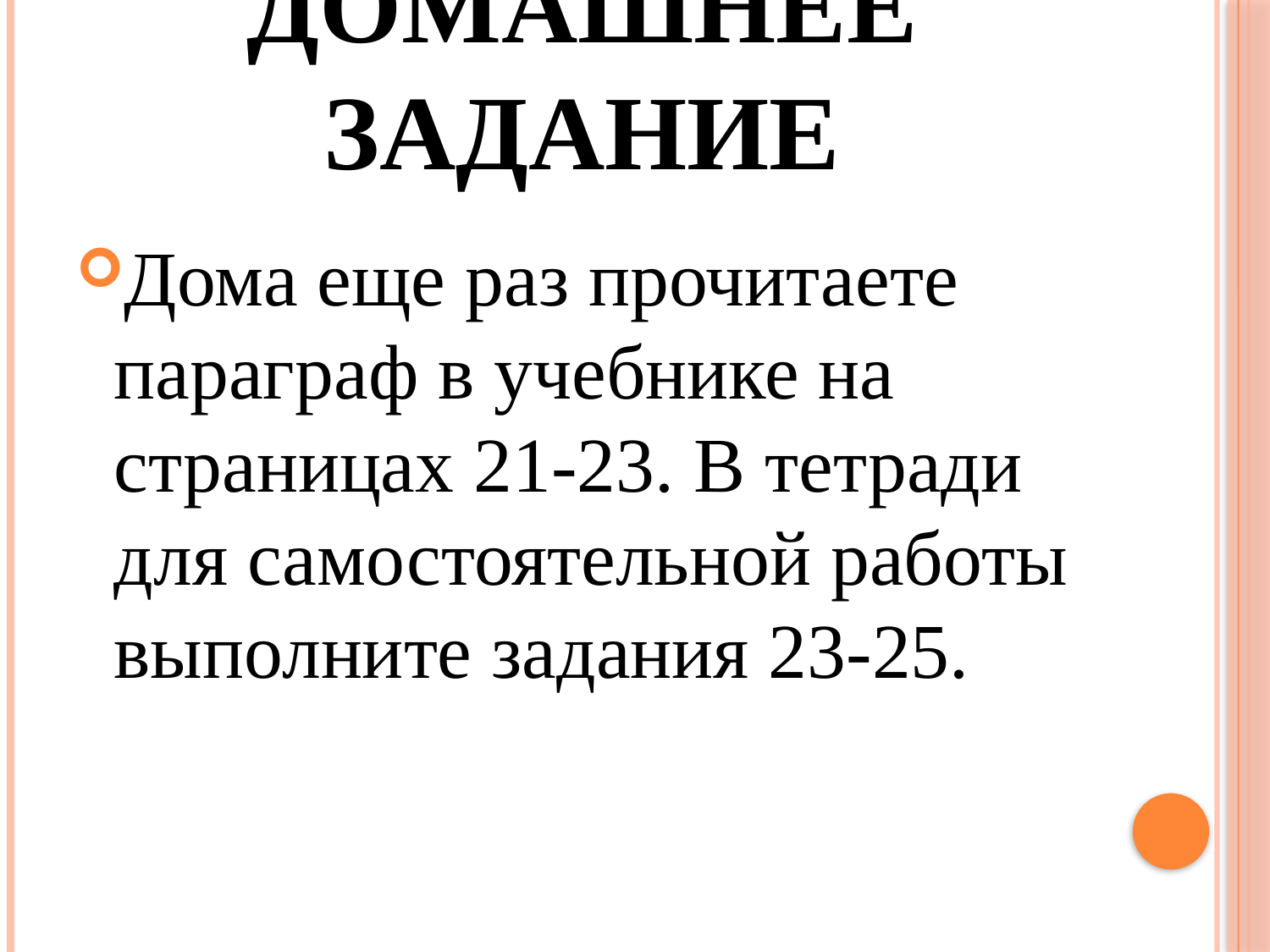

# ДОМАШНЕЕ ЗАДАНИЕ
Дома еще раз прочитаете параграф в учебнике на страницах 21-23. В тетради для самостоятельной работы выполните задания 23-25.